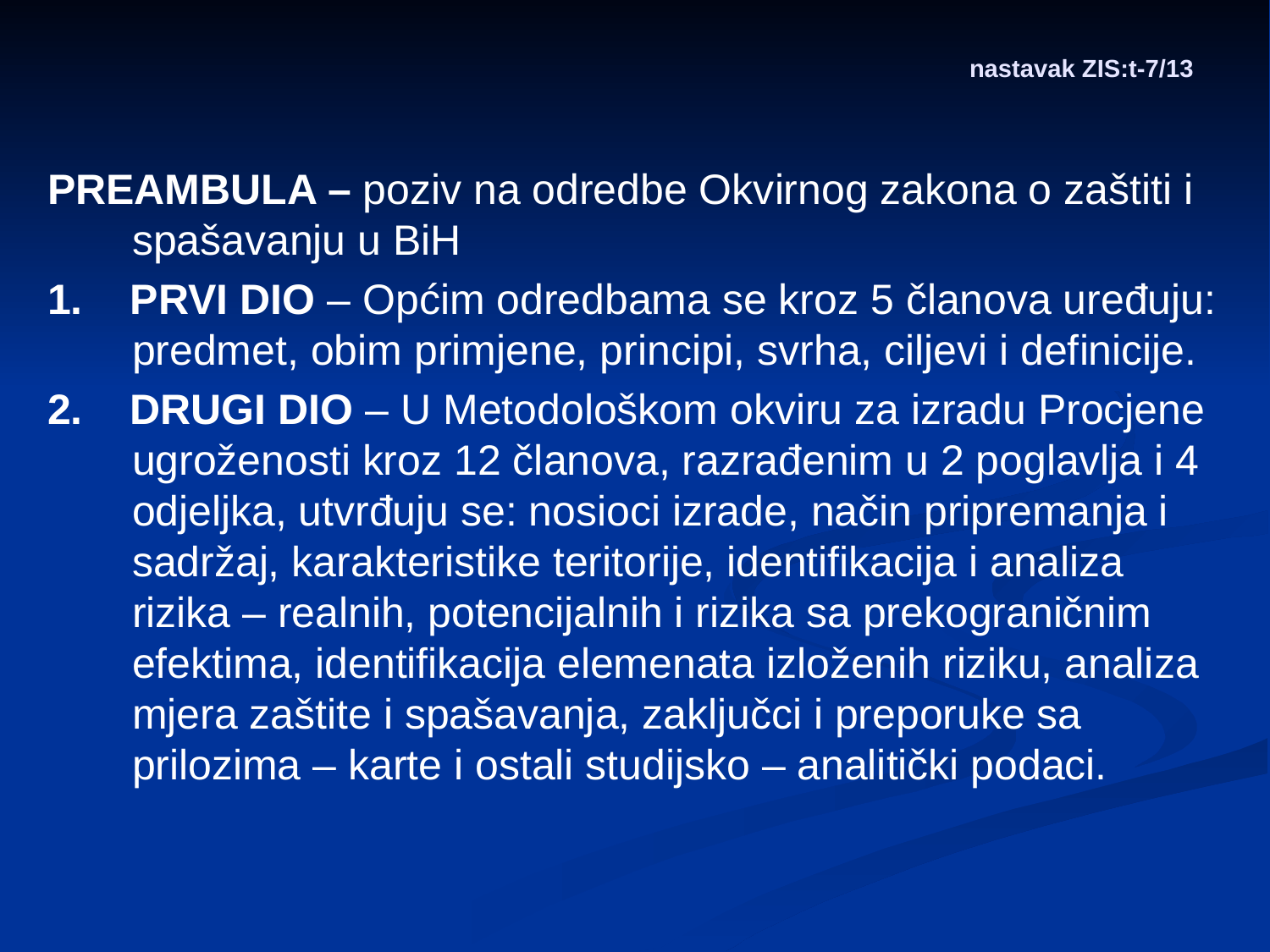

# nastavak ZIS:t-7/13

PREAMBULA – poziv na odredbe Okvirnog zakona o zaštiti i spašavanju u BiH
1.    PRVI DIO – Općim odredbama se kroz 5 članova uređuju: predmet, obim primjene, principi, svrha, ciljevi i definicije.
2.    DRUGI DIO – U Metodološkom okviru za izradu Procjene ugroženosti kroz 12 članova, razrađenim u 2 poglavlja i 4 odjeljka, utvrđuju se: nosioci izrade, način pripremanja i sadržaj, karakteristike teritorije, identifikacija i analiza rizika – realnih, potencijalnih i rizika sa prekograničnim efektima, identifikacija elemenata izloženih riziku, analiza mjera zaštite i spašavanja, zaključci i preporuke sa prilozima – karte i ostali studijsko – analitički podaci.